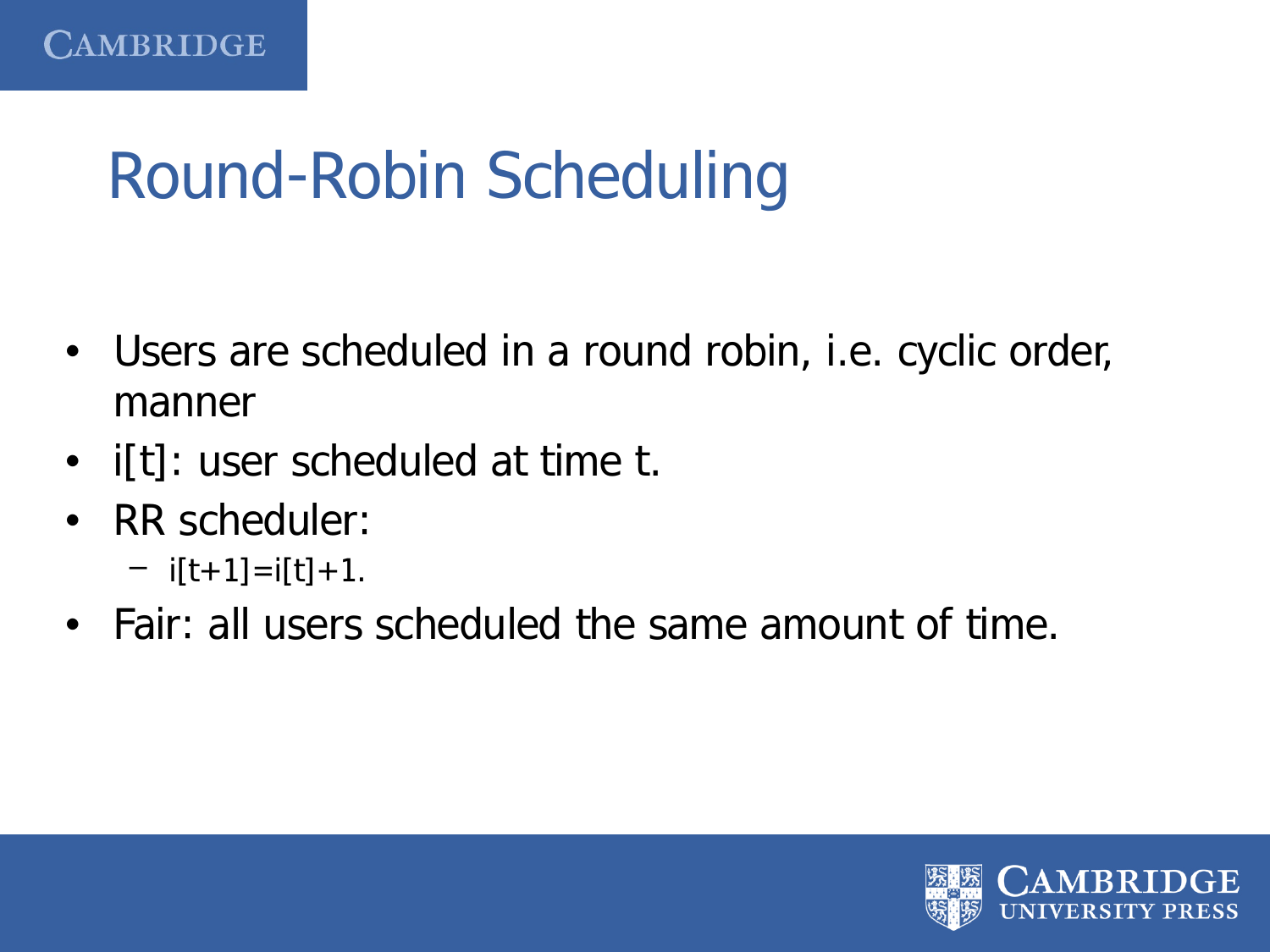

# Round-Robin Scheduling
Users are scheduled in a round robin, i.e. cyclic order, manner
i[t]: user scheduled at time t.
RR scheduler:
i[t+1]=i[t]+1.
Fair: all users scheduled the same amount of time.